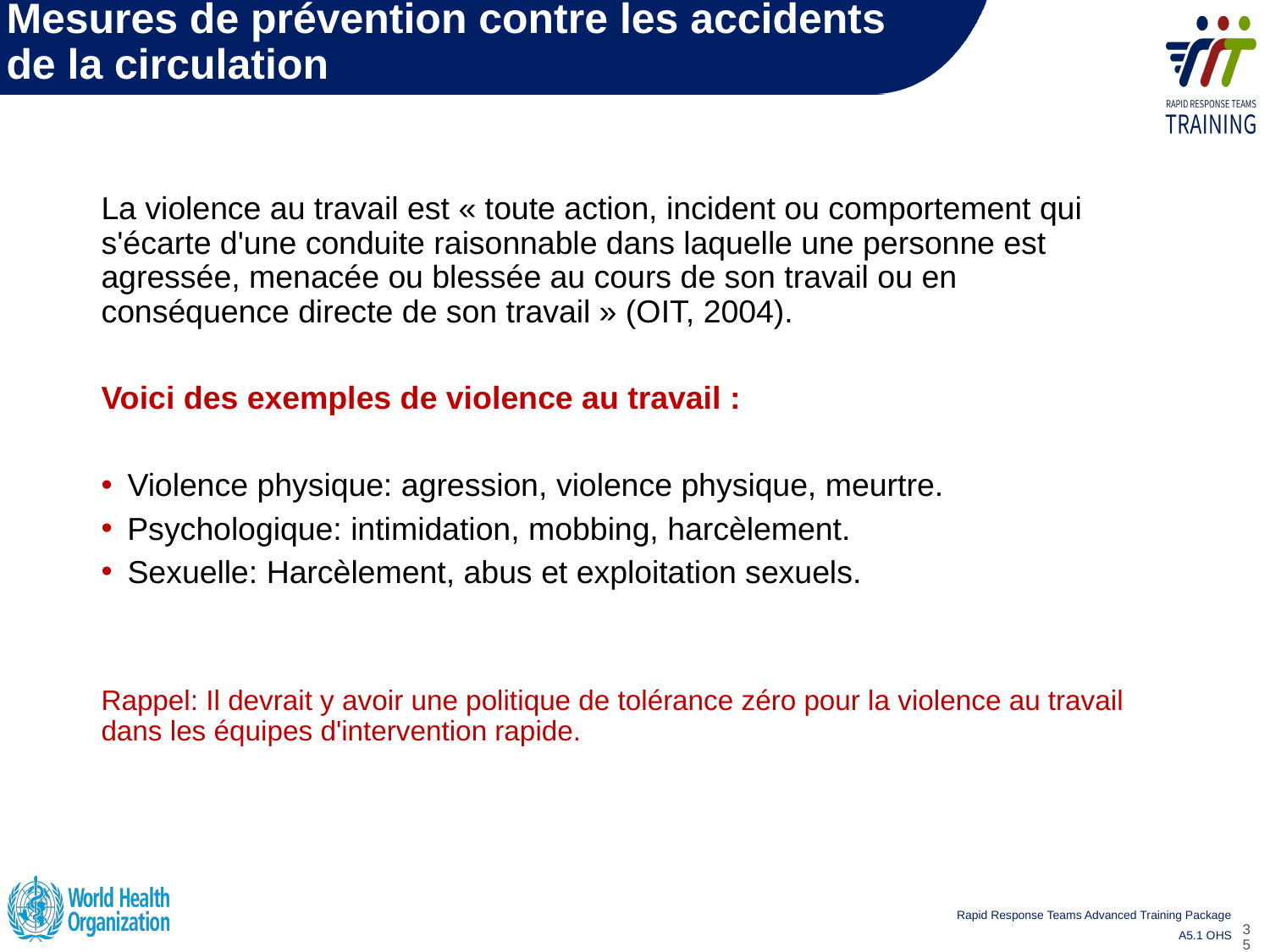

Mesures de prévention contre les accidents de la circulation
La violence au travail est « toute action, incident ou comportement qui s'écarte d'une conduite raisonnable dans laquelle une personne est agressée, menacée ou blessée au cours de son travail ou en conséquence directe de son travail » (OIT, 2004).

Voici des exemples de violence au travail :

Violence physique: agression, violence physique, meurtre.
Psychologique: intimidation, mobbing, harcèlement.
Sexuelle: Harcèlement, abus et exploitation sexuels.

Rappel: Il devrait y avoir une politique de tolérance zéro pour la violence au travail dans les équipes d'intervention rapide.

35